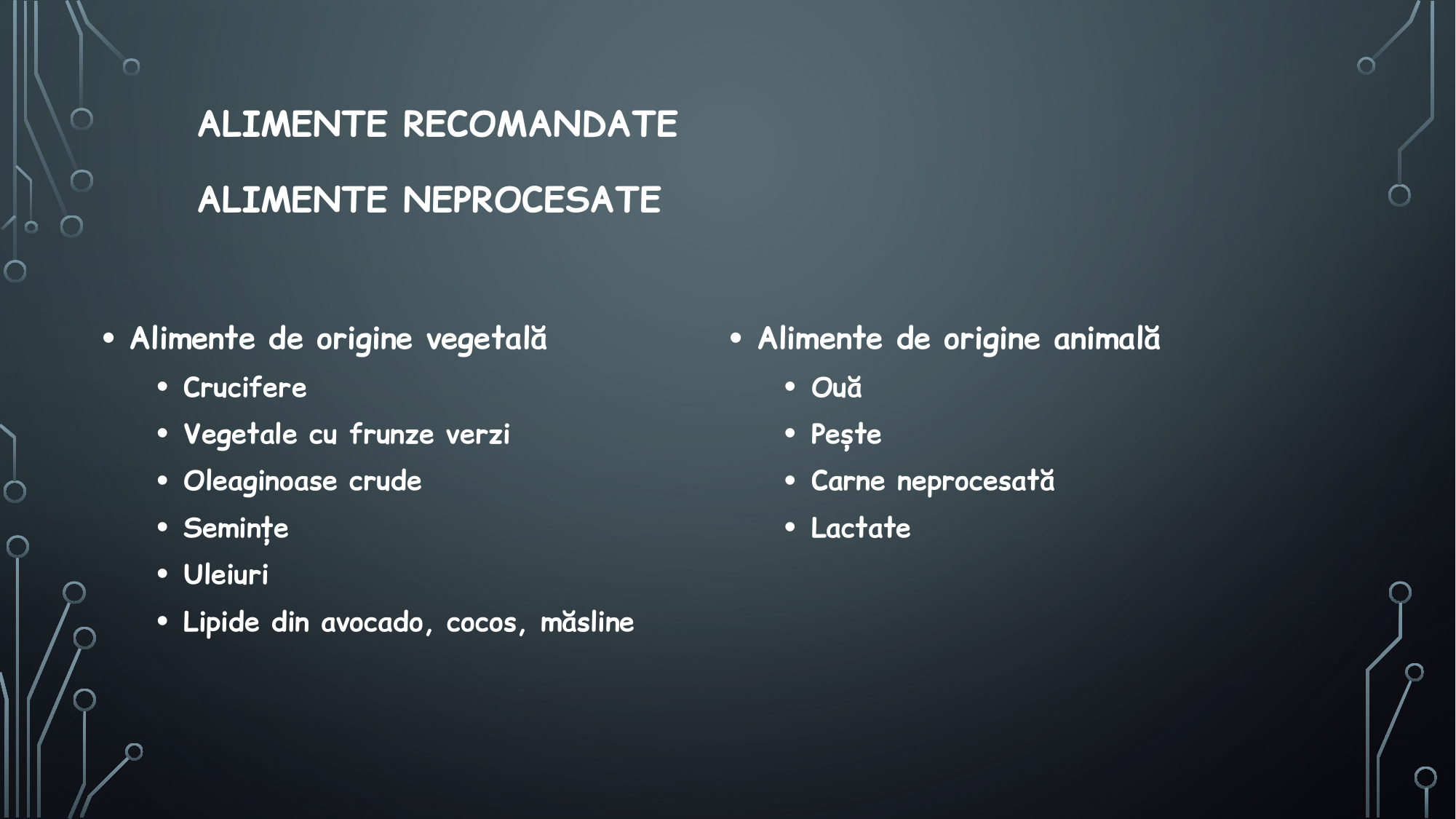

# Alimente recomandate Alimente neprocesate

Alimente de origine vegetală
Crucifere
Vegetale cu frunze verzi
Oleaginoase crude
Semințe
Uleiuri
Lipide din avocado, cocos, măsline

Alimente de origine animală
Ouă
Pește
Carne neprocesată
Lactate